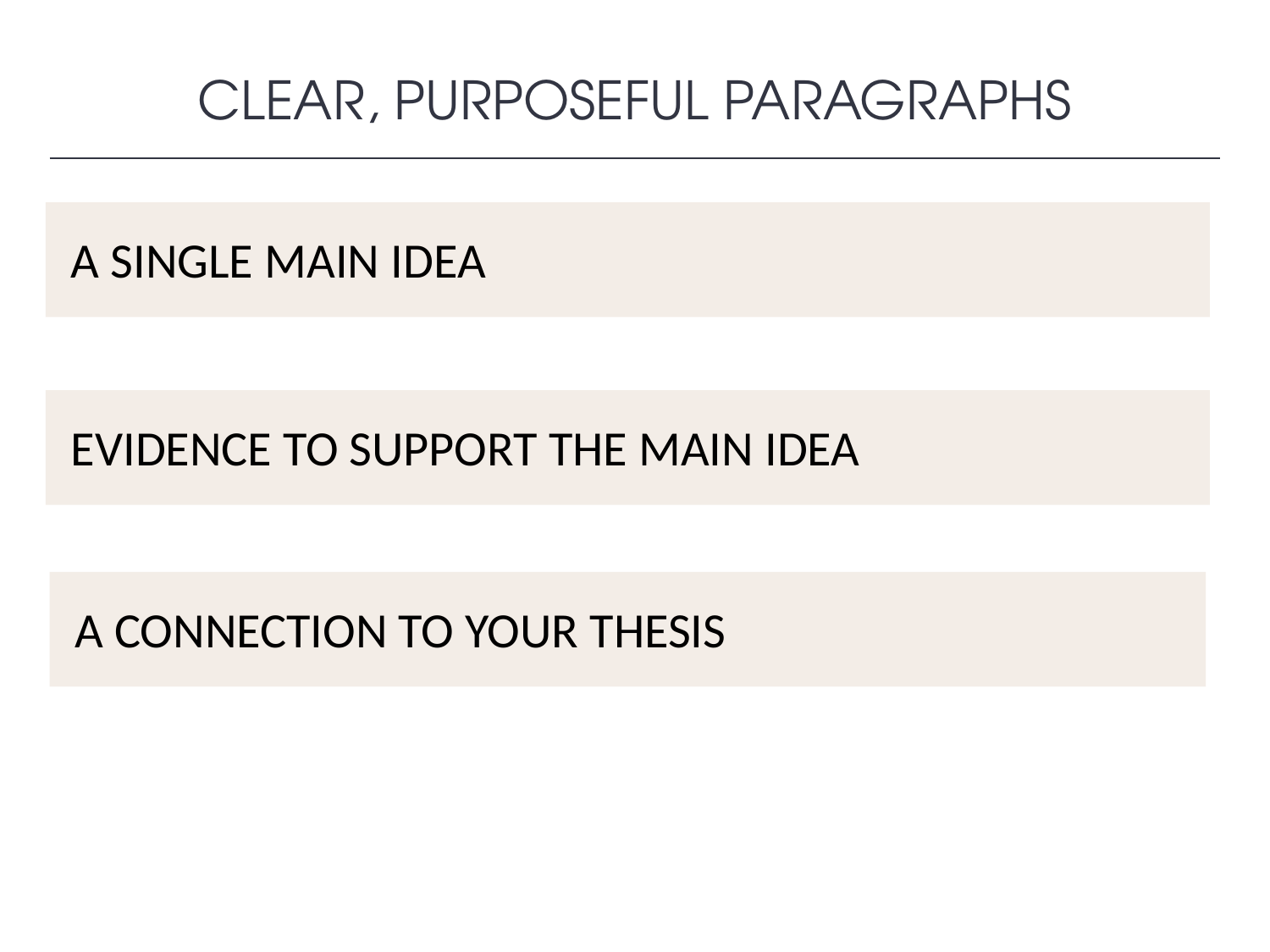

CLEAR, PURPOSEFUL PARAGRAPHS
HAWKES LEARNING

A SINGLE MAIN IDEA

EVIDENCE TO SUPPORT THE MAIN IDEA

A CONNECTION TO YOUR THESIS